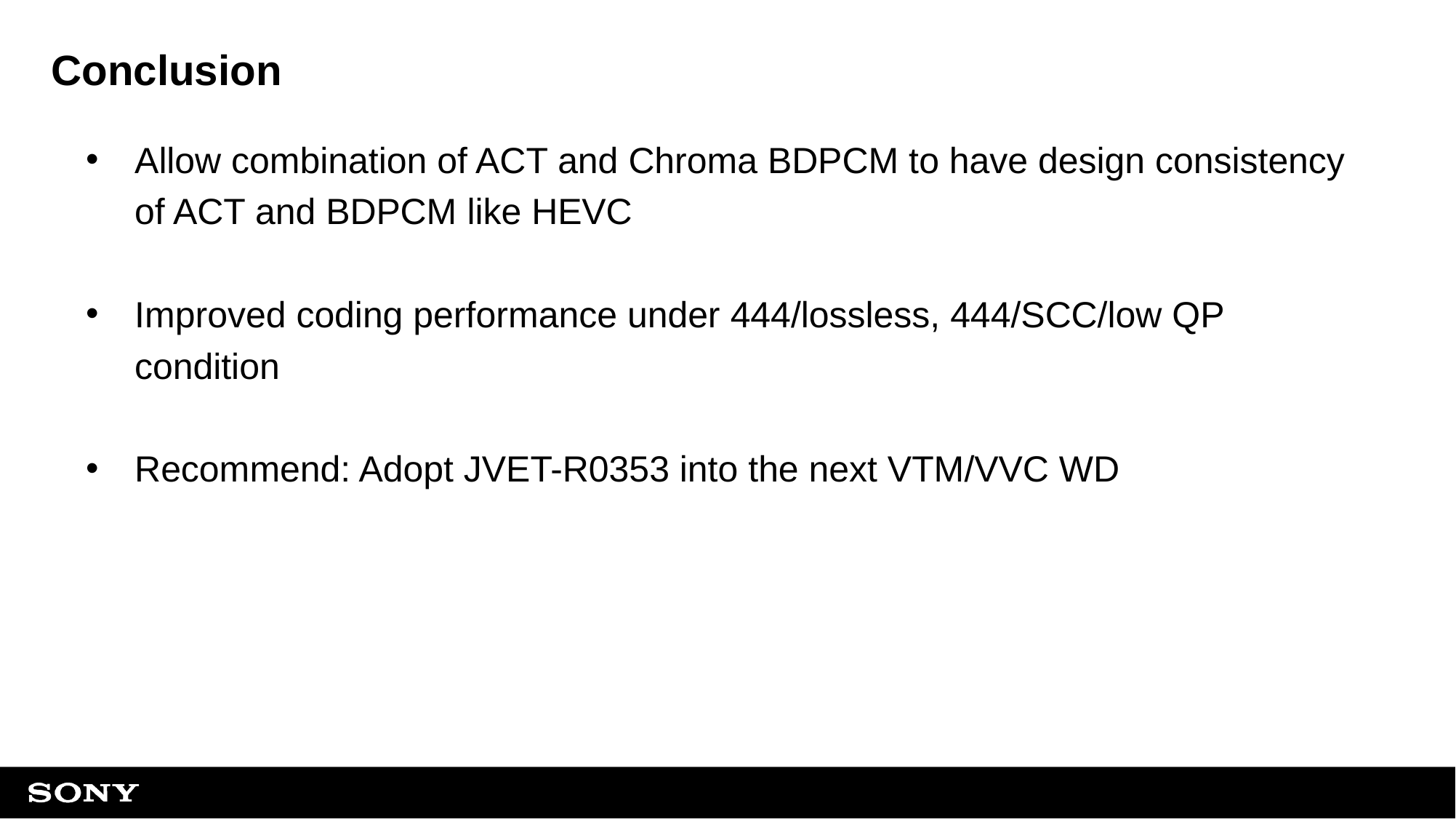

# Conclusion
Allow combination of ACT and Chroma BDPCM to have design consistency of ACT and BDPCM like HEVC

Improved coding performance under 444/lossless, 444/SCC/low QP condition

Recommend: Adopt JVET-R0353 into the next VTM/VVC WD